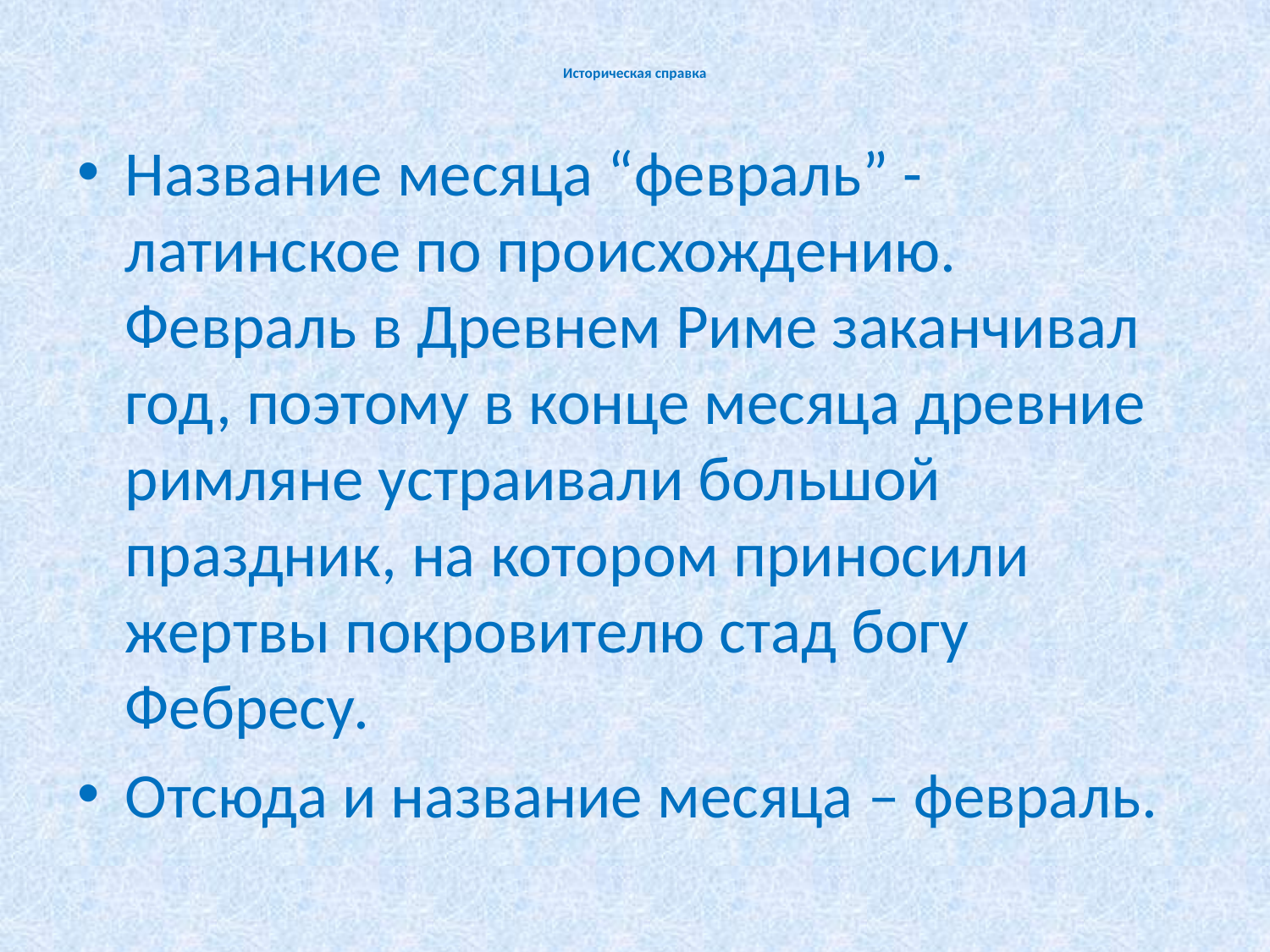

# Историческая справка
Название месяца “февраль” - латинское по происхождению. Февраль в Древнем Риме заканчивал год, поэтому в конце месяца древние римляне устраивали большой праздник, на котором приносили жертвы покровителю стад богу Фебресу.
Отсюда и название месяца – февраль.